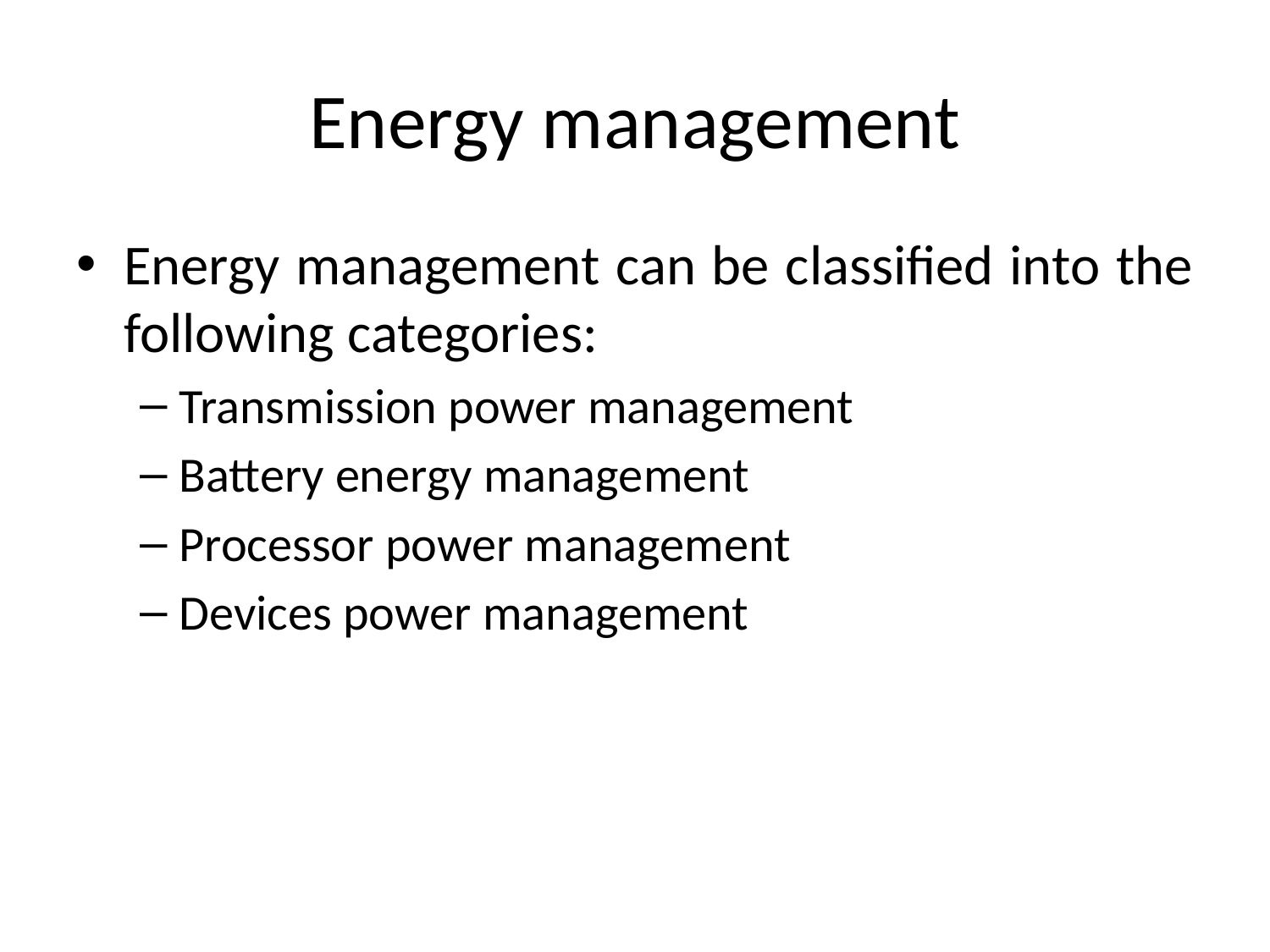

# Energy management
Energy management can be classified into the following categories:
Transmission power management
Battery energy management
Processor power management
Devices power management